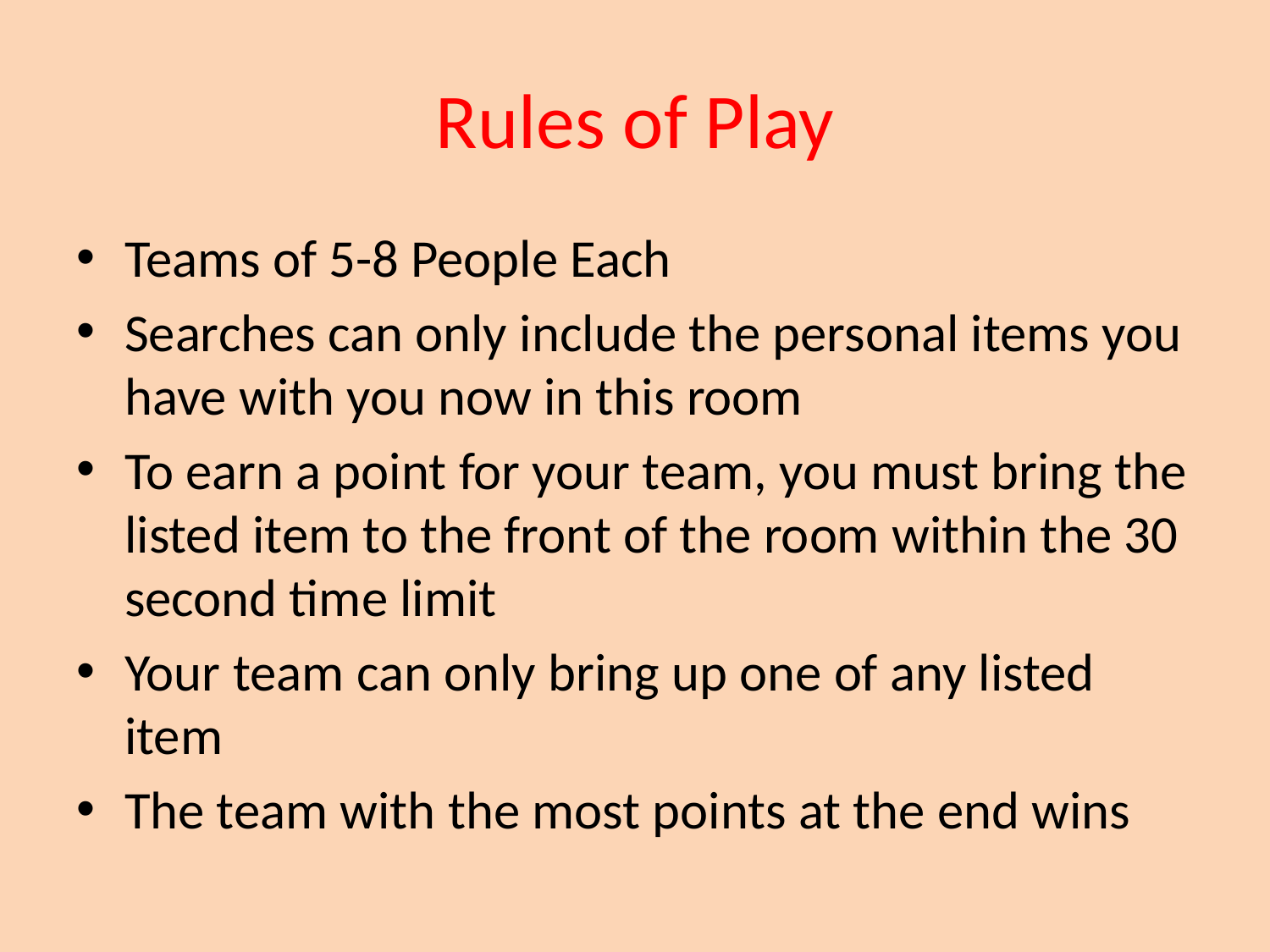

# Rules of Play
Teams of 5-8 People Each
Searches can only include the personal items you have with you now in this room
To earn a point for your team, you must bring the listed item to the front of the room within the 30 second time limit
Your team can only bring up one of any listed item
The team with the most points at the end wins